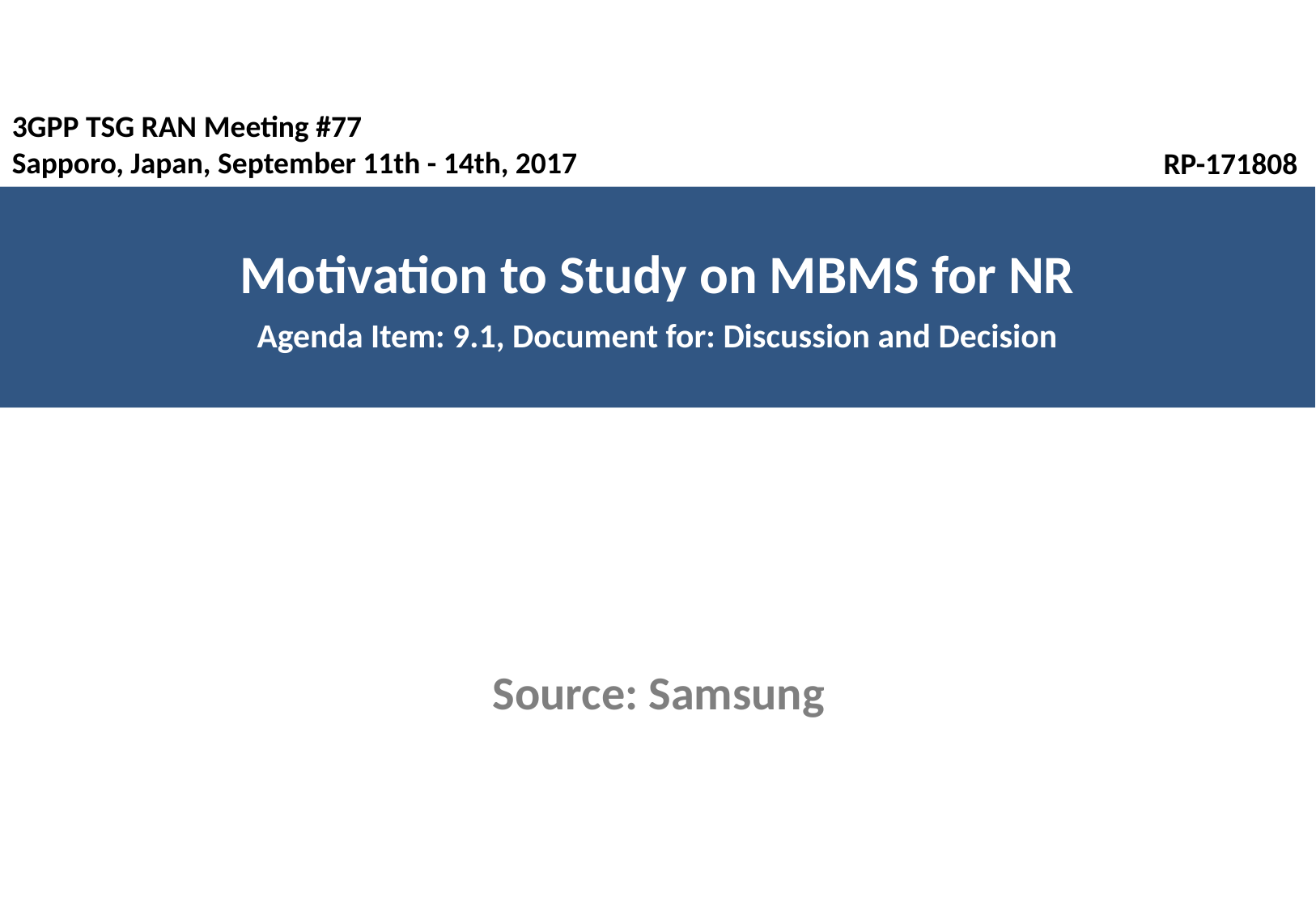

3GPP TSG RAN Meeting #77
Sapporo, Japan, September 11th - 14th, 2017
RP-171808
Motivation to Study on MBMS for NR
Agenda Item: 9.1, Document for: Discussion and Decision
Source: Samsung